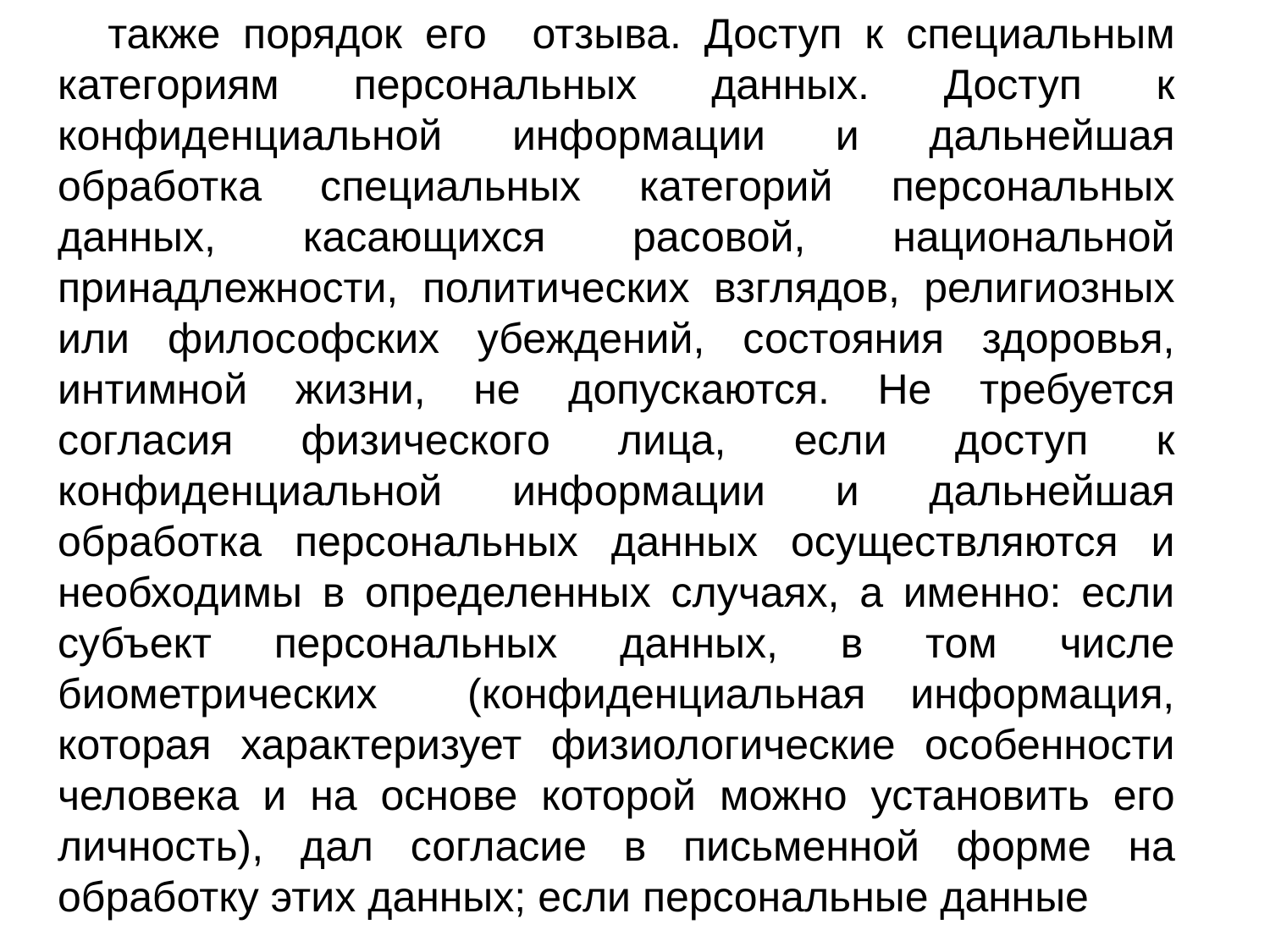

также порядок его  отзыва. Доступ к специальным категориям персональных данных. Доступ к конфиденциальной информации и дальнейшая обработка специальных категорий персональных данных, касающихся расовой, национальной принадлежности, политических взглядов, религиозных или философских убеждений, состояния здоровья, интимной жизни, не допускаются. Не требуется согласия физического лица, если доступ к конфиденциальной информации и дальнейшая обработка персональных данных осуществляются и необходимы в определенных случаях, а именно: если субъект персональных данных, в том числе биометрических  (конфиденциальная информация, которая характеризует физиологические особенности человека и на основе которой можно установить его личность), дал согласие в письменной форме на обработку этих данных; если персональные данные